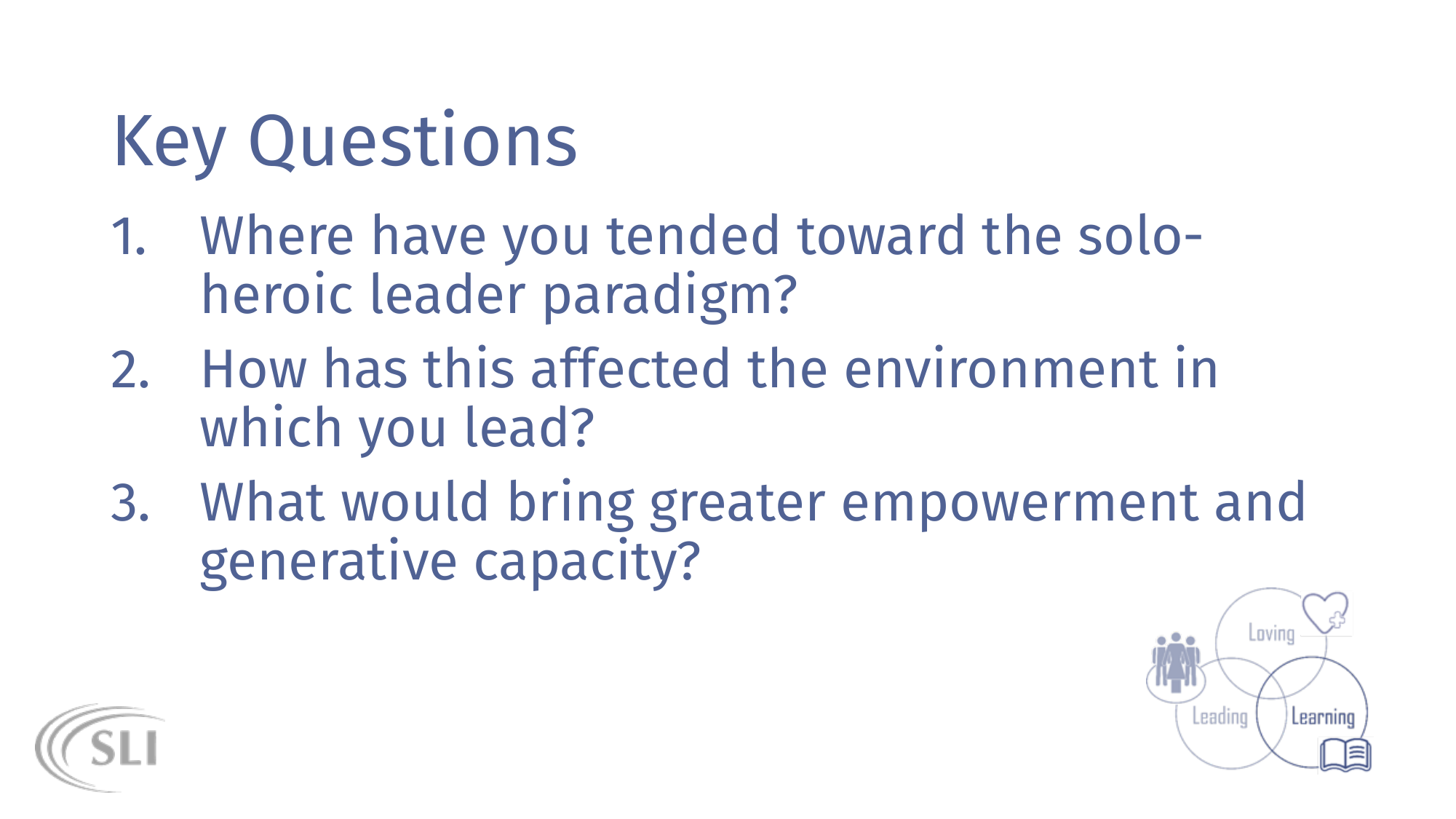

# Key Questions
Where have you tended toward the solo-heroic leader paradigm?
How has this affected the environment in which you lead?
What would bring greater empowerment and generative capacity?